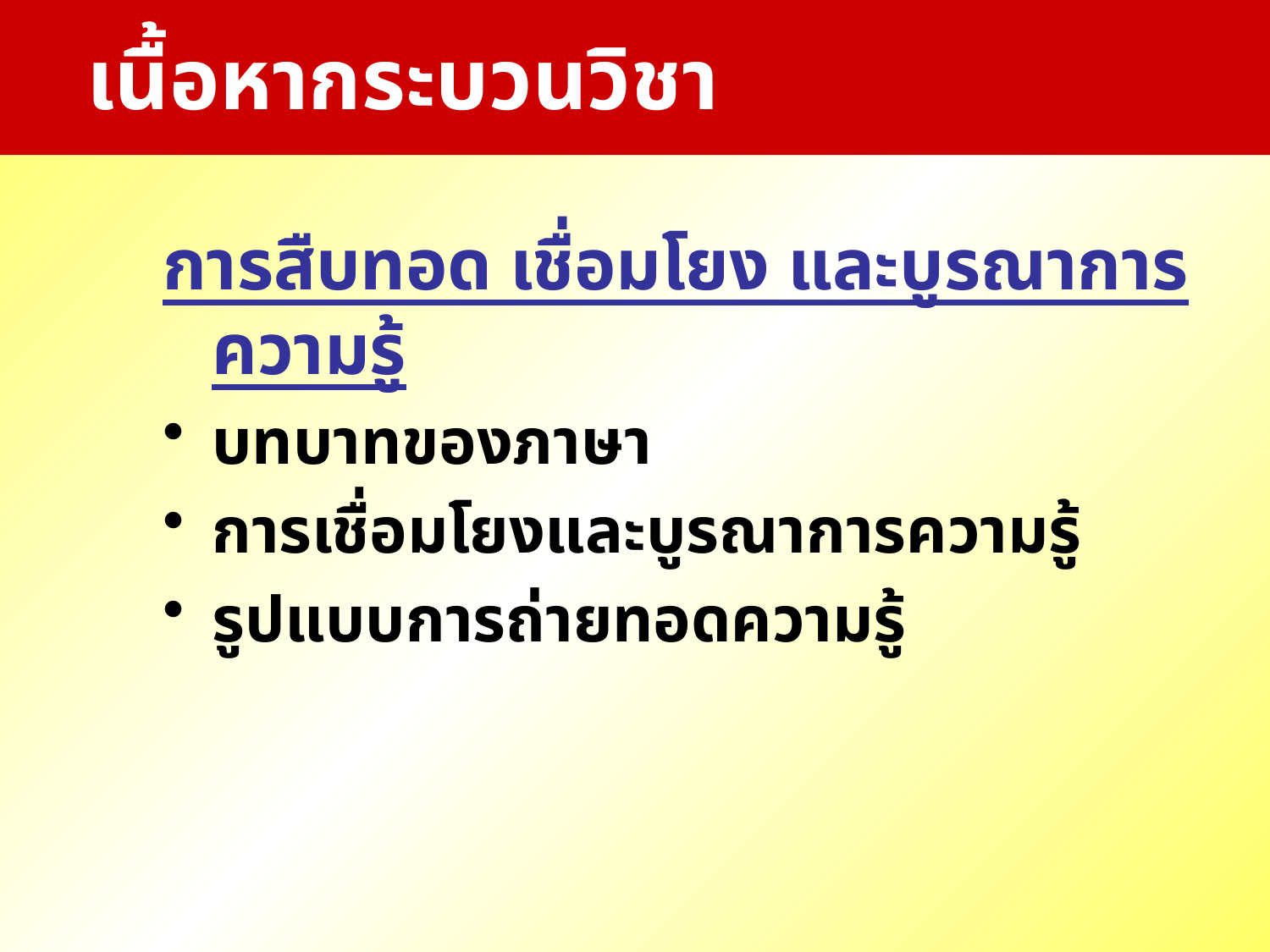

เนื้อหากระบวนวิชา

การสืบทอด เชื่อมโยง และบูรณาการความรู้
บทบาทของภาษา
การเชื่อมโยงและบูรณาการความรู้
รูปแบบการถ่ายทอดความรู้